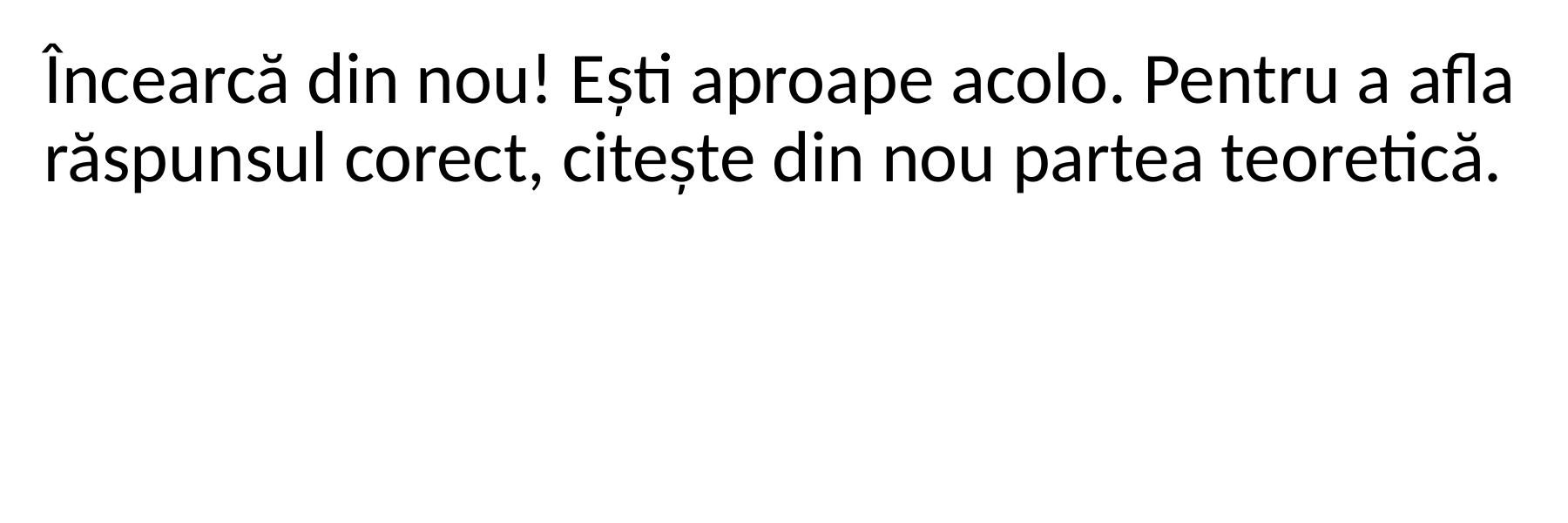

Încearcă din nou! Ești aproape acolo. Pentru a afla răspunsul corect, citește din nou partea teoretică.